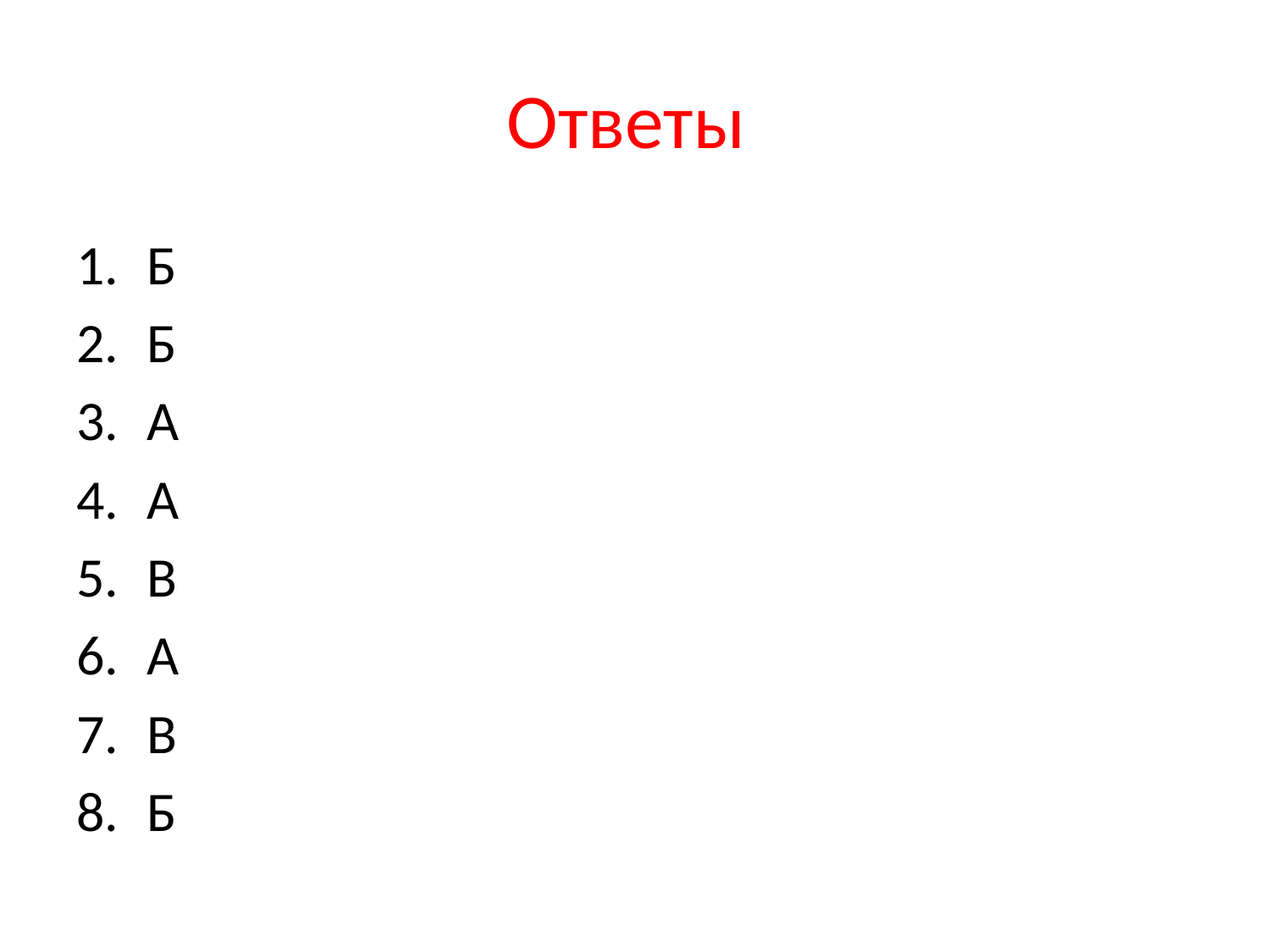

# Ответы
Б
Б
А
А
В
А
В
Б